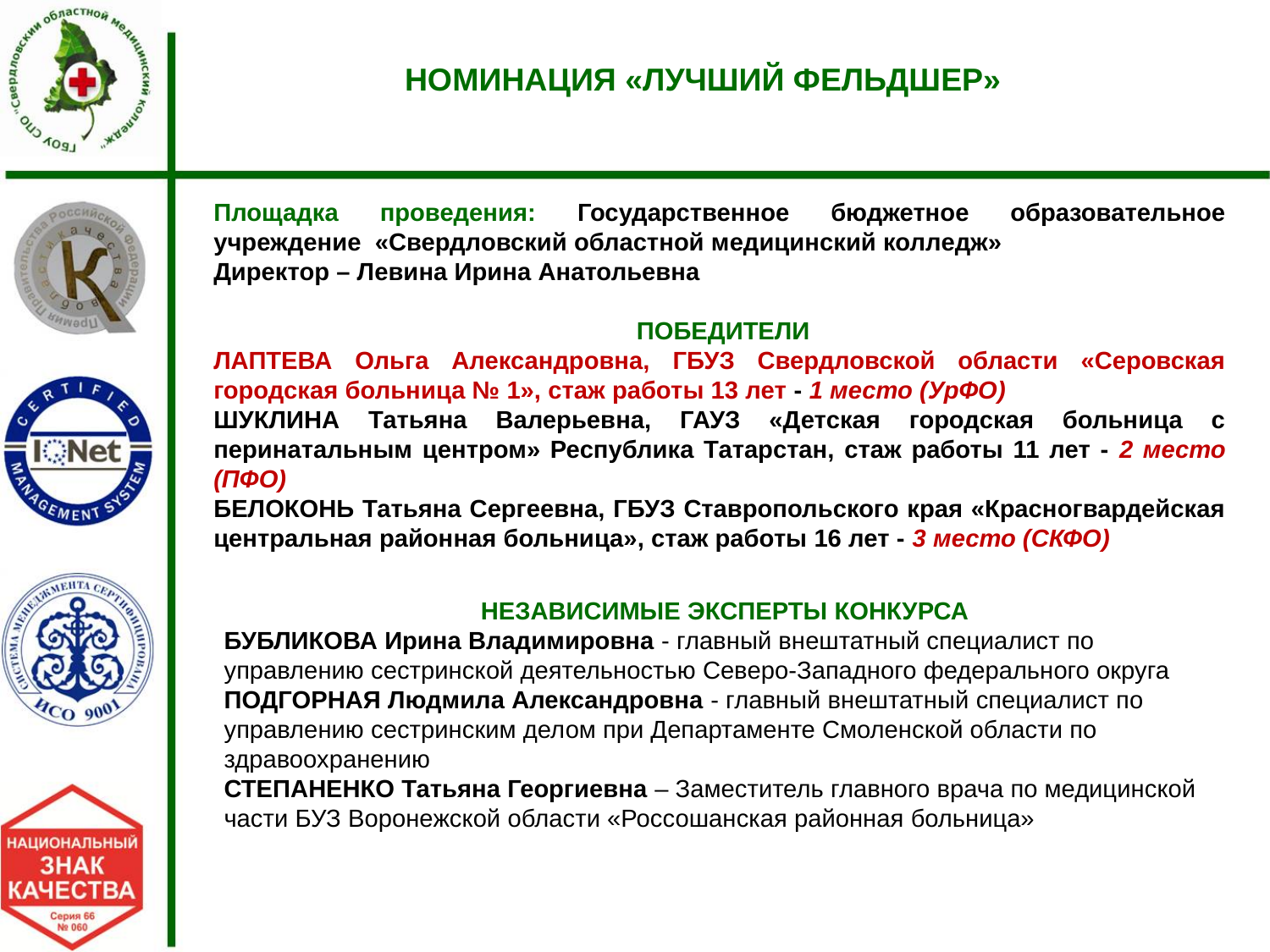

НОМИНАЦИЯ «ЛУЧШИЙ ФЕЛЬДШЕР»

Площадка проведения: Государственное бюджетное образовательное учреждение  «Свердловский областной медицинский колледж»
Директор – Левина Ирина Анатольевна

 ПОБЕДИТЕЛИ
ЛАПТЕВА Ольга Александровна, ГБУЗ Свердловской области «Серовская городская больница № 1», стаж работы 13 лет - 1 место (УрФО)
ШУКЛИНА Татьяна Валерьевна, ГАУЗ «Детская городская больница с перинатальным центром» Республика Татарстан, стаж работы 11 лет - 2 место (ПФО)
БЕЛОКОНЬ Татьяна Сергеевна, ГБУЗ Ставропольского края «Красногвардейская центральная районная больница», стаж работы 16 лет - 3 место (СКФО)

НЕЗАВИСИМЫЕ ЭКСПЕРТЫ КОНКУРСА
БУБЛИКОВА Ирина Владимировна - главный внештатный специалист по управлению сестринской деятельностью Северо-Западного федерального округа
ПОДГОРНАЯ Людмила Александровна - главный внештатный специалист по управлению сестринским делом при Департаменте Смоленской области по здравоохранению
СТЕПАНЕНКО Татьяна Георгиевна – Заместитель главного врача по медицинской части БУЗ Воронежской области «Россошанская районная больница»